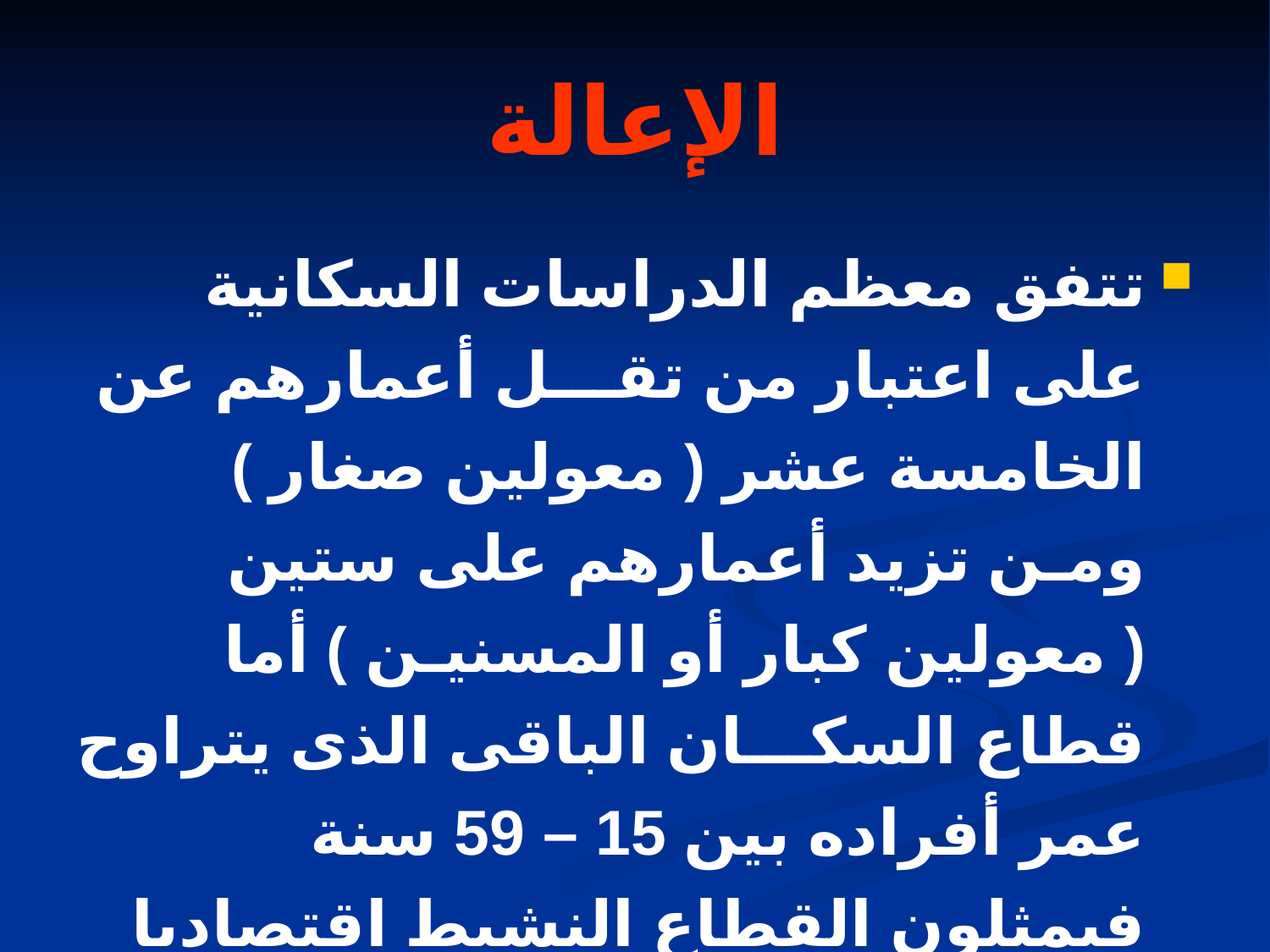

# الإعالة
تتفق معظم الدراسات السكانية على اعتبار من تقـــل أعمارهم عن الخامسة عشر ( معولين صغار ) ومـن تزيد أعمارهم على ستين ( معولين كبار أو المسنيـن ) أما قطاع السكـــان الباقى الذى يتراوح عمر أفراده بين 15 – 59 سنة فيمثلون القطاع النشيط اقتصاديا من السكان والذى تقع عليه عبئ إعالة المجتمع